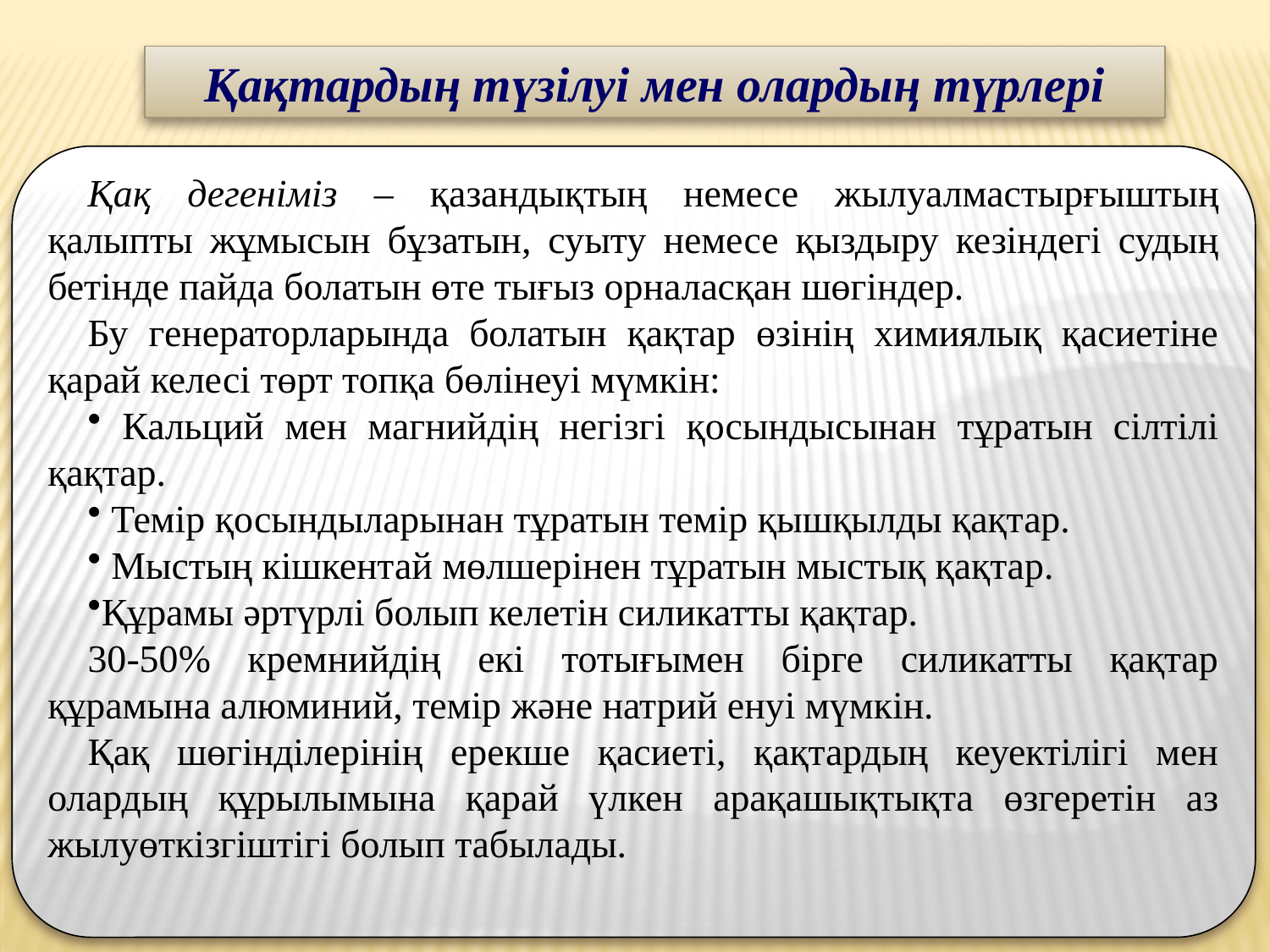

Қақтардың түзілуі мен олардың түрлері

Қақ дегеніміз – қазандықтың немесе жылуалмастырғыштың қалыпты жұмысын бұзатын, суыту немесе қыздыру кезіндегі судың бетінде пайда болатын өте тығыз орналасқан шөгіндер.
Бу генераторларында болатын қақтар өзінің химиялық қасиетіне қарай келесі төрт топқа бөлінеуі мүмкін:
 Кальций мен магнийдің негізгі қосындысынан тұратын сілтілі қақтар.
 Темір қосындыларынан тұратын темір қышқылды қақтар.
 Мыстың кішкентай мөлшерінен тұратын мыстық қақтар.
Құрамы әртүрлі болып келетін силикатты қақтар.
30-50% кремнийдің екі тотығымен бірге силикатты қақтар құрамына алюминий, темір және натрий енуі мүмкін.
Қақ шөгінділерінің ерекше қасиеті, қақтардың кеуектілігі мен олардың құрылымына қарай үлкен арақашықтықта өзгеретін аз жылуөткізгіштігі болып табылады.